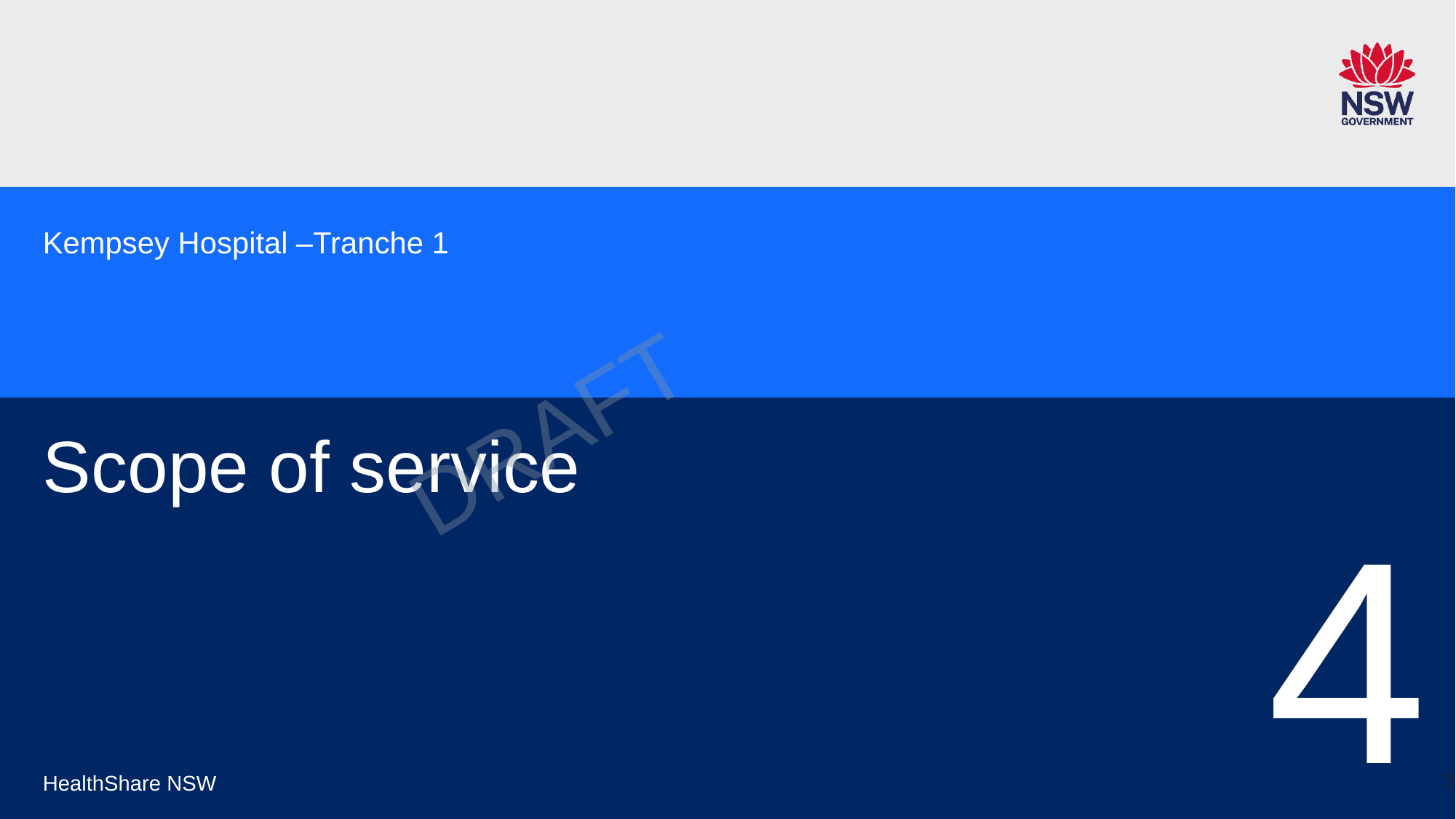

Kempsey Hospital –Tranche 1
DRAFT
# Scope of service

4
7
HealthShare NSW